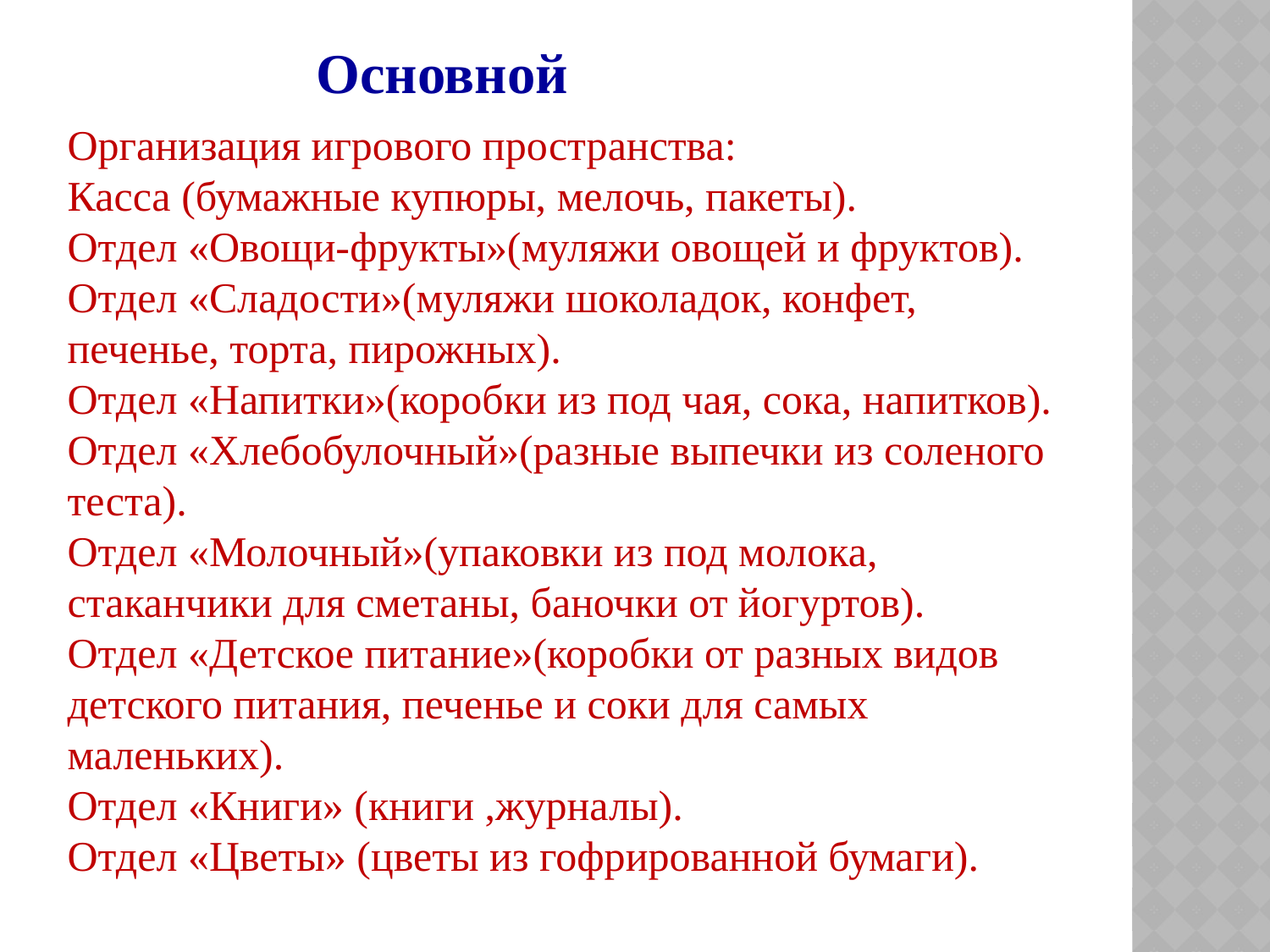

Основной
Организация игрового пространства:
Касса (бумажные купюры, мелочь, пакеты).
Отдел «Овощи-фрукты»(муляжи овощей и фруктов).
Отдел «Сладости»(муляжи шоколадок, конфет, печенье, торта, пирожных).
Отдел «Напитки»(коробки из под чая, сока, напитков).
Отдел «Хлебобулочный»(разные выпечки из соленого теста).
Отдел «Молочный»(упаковки из под молока, стаканчики для сметаны, баночки от йогуртов).
Отдел «Детское питание»(коробки от разных видов детского питания, печенье и соки для самых маленьких).
Отдел «Книги» (книги ,журналы).
Отдел «Цветы» (цветы из гофрированной бумаги).